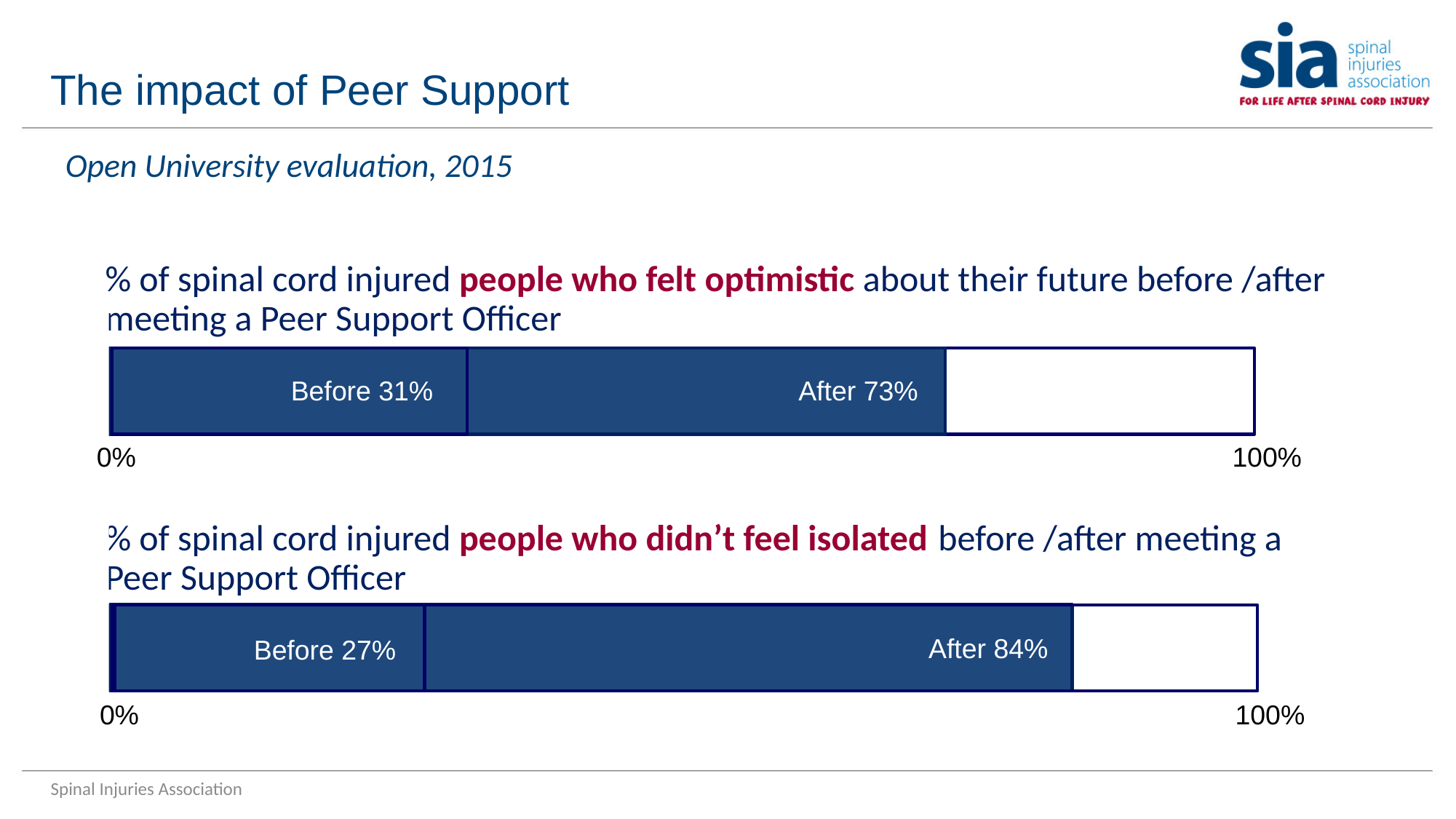

# The impact of Peer Support
Open University evaluation, 2015
% of spinal cord injured people who felt optimistic about their future before /after meeting a Peer Support Officer

% of spinal cord injured people who didn’t feel isolated before /after meeting a Peer Support Officer

After 73%
Before 31%
0%                                                                                                                                                100%

After 84%
Before 27%
0%                                                                                                                                                100%
Spinal Injuries Association